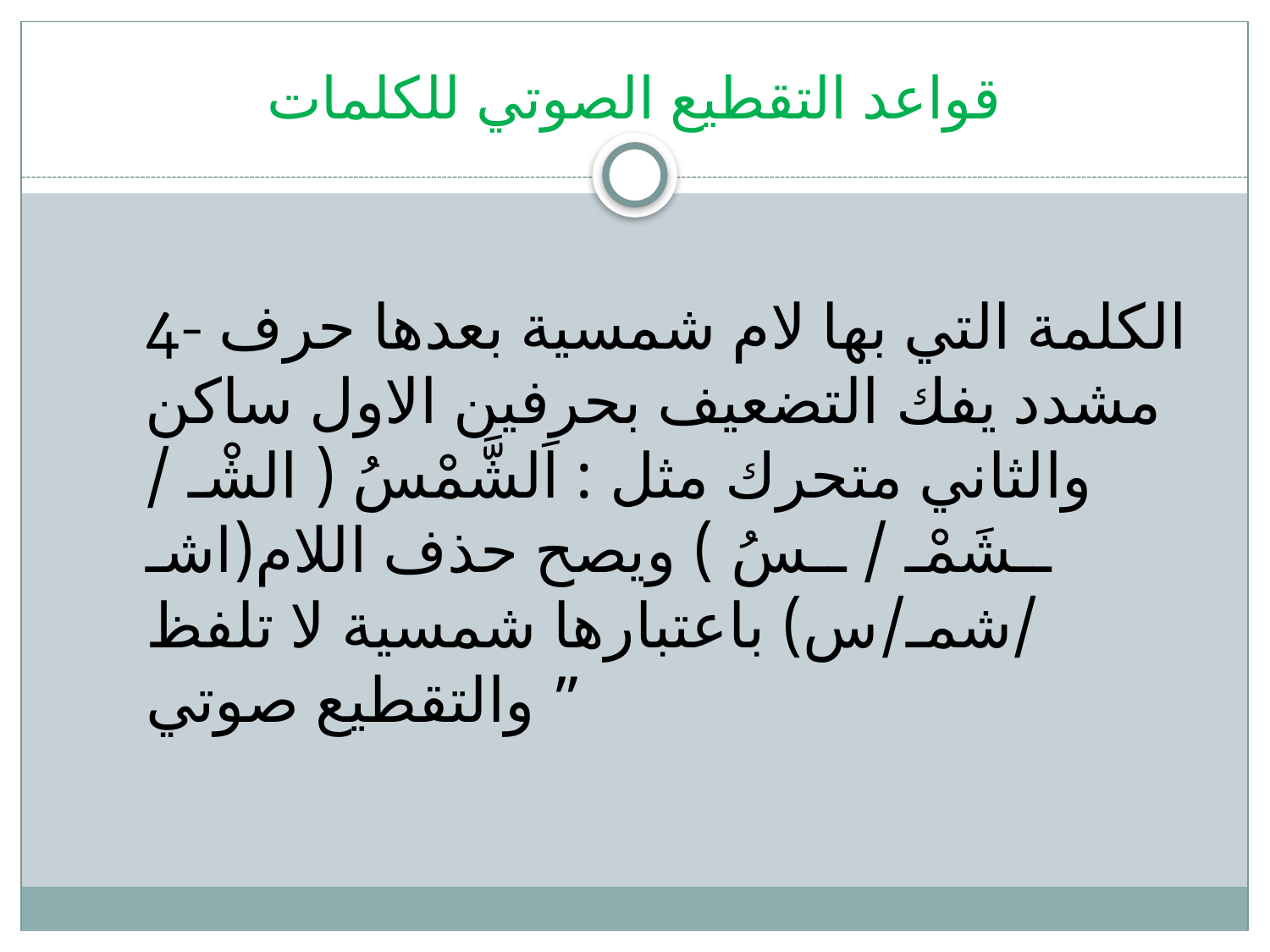

# قواعد التقطيع الصوتي للكلمات
4- الكلمة التي بها لام شمسية بعدها حرف مشدد يفك التضعيف بحرفين الاول ساكن والثاني متحرك مثل : اَلشَّمْسُ ( الشْـ / ــشَمْـ / ــسُ ) ويصح حذف اللام(اشـ /شمـ/س) باعتبارها شمسية لا تلفظ والتقطيع صوتي ”